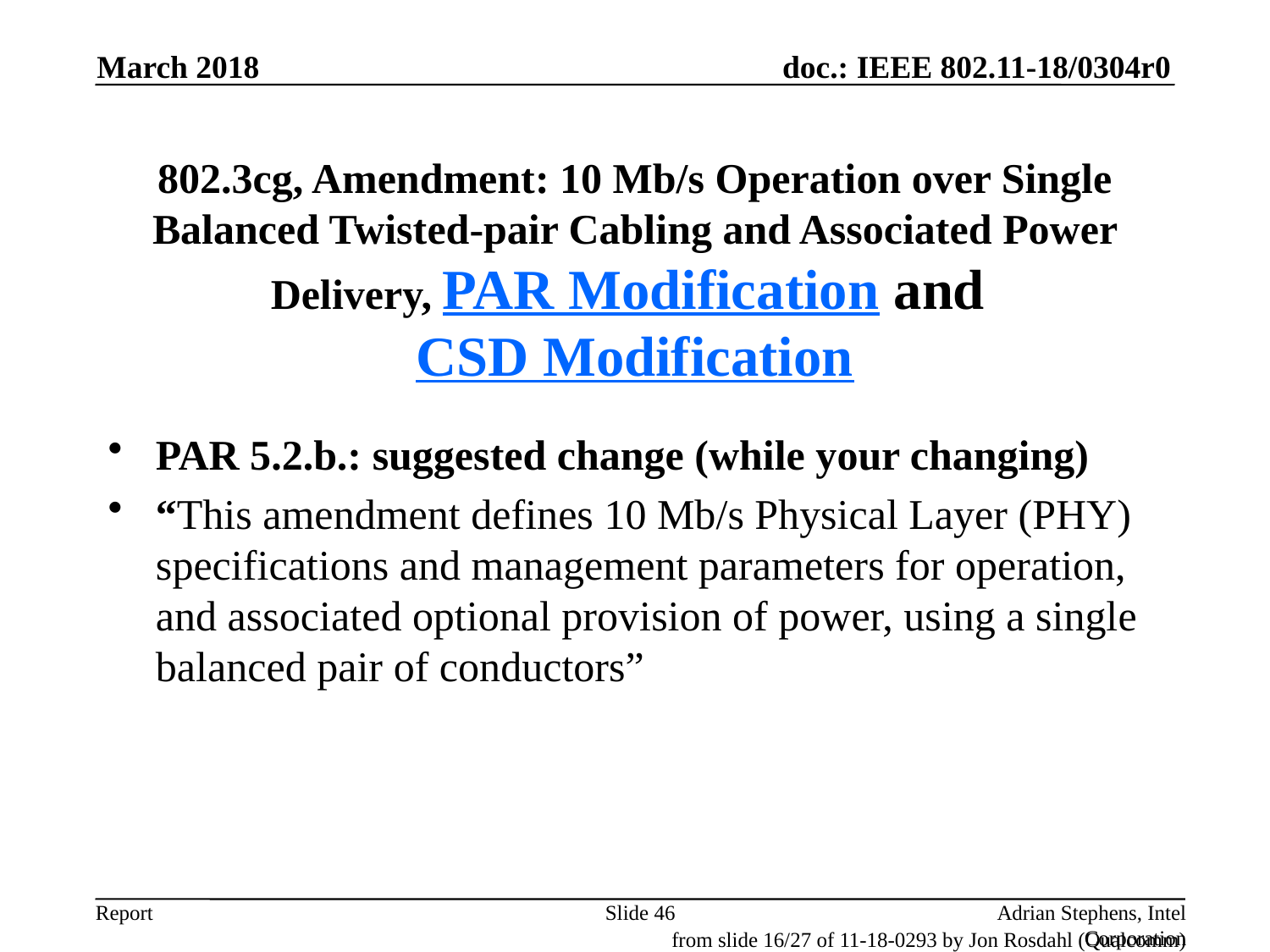

March 2018
# 802.3cg, Amendment: 10 Mb/s Operation over Single Balanced Twisted-pair Cabling and Associated Power Delivery, PAR Modification and CSD Modification
PAR 5.2.b.: suggested change (while your changing)
“This amendment defines 10 Mb/s Physical Layer (PHY) specifications and management parameters for operation, and associated optional provision of power, using a single balanced pair of conductors”
Slide 46
Adrian Stephens, Intel Corporation
from slide 16/27 of 11-18-0293 by Jon Rosdahl (Qualcomm)